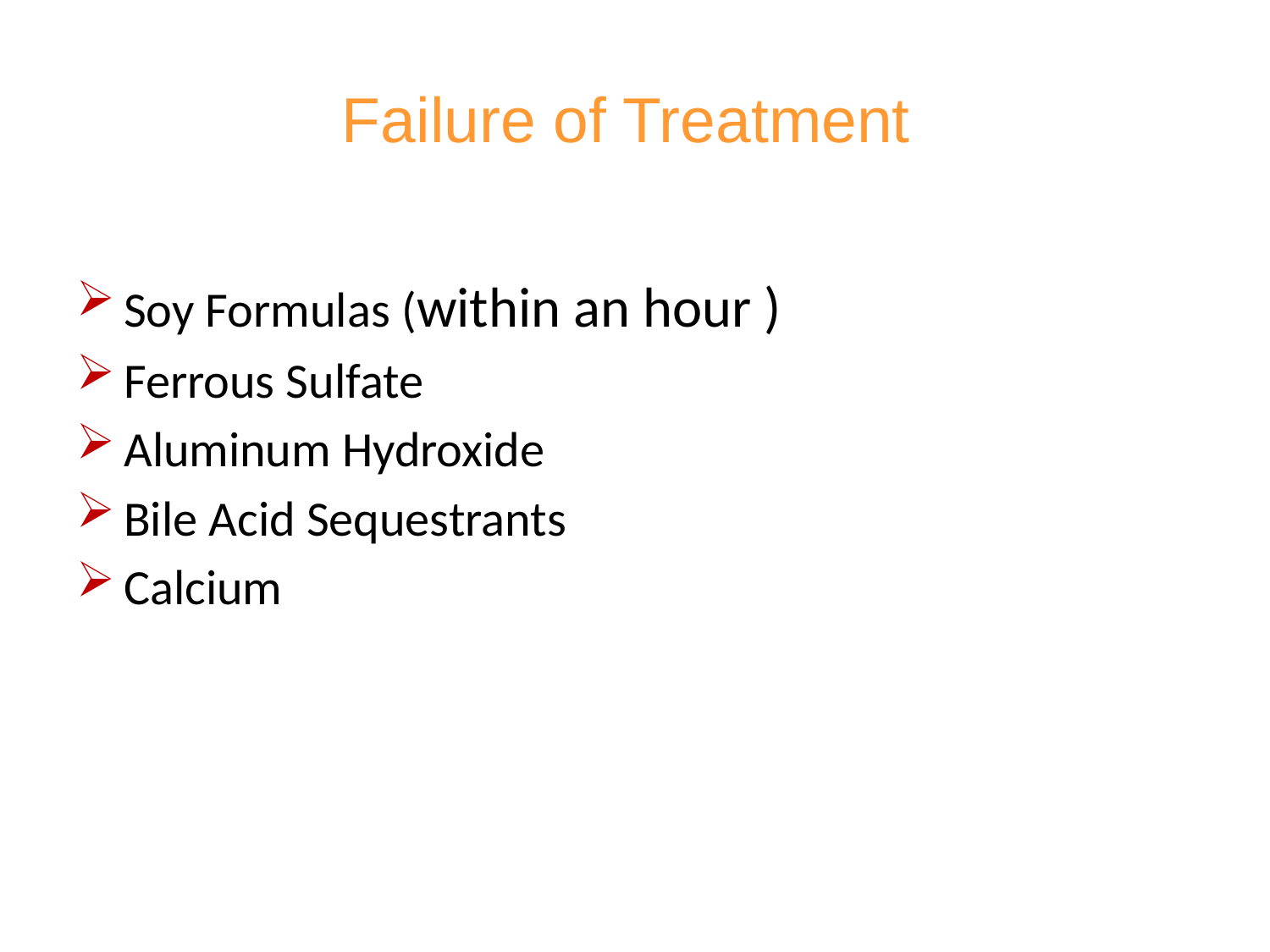

# Failure of Treatment
Soy Formulas (within an hour )
Ferrous Sulfate
Aluminum Hydroxide
Bile Acid Sequestrants
Calcium